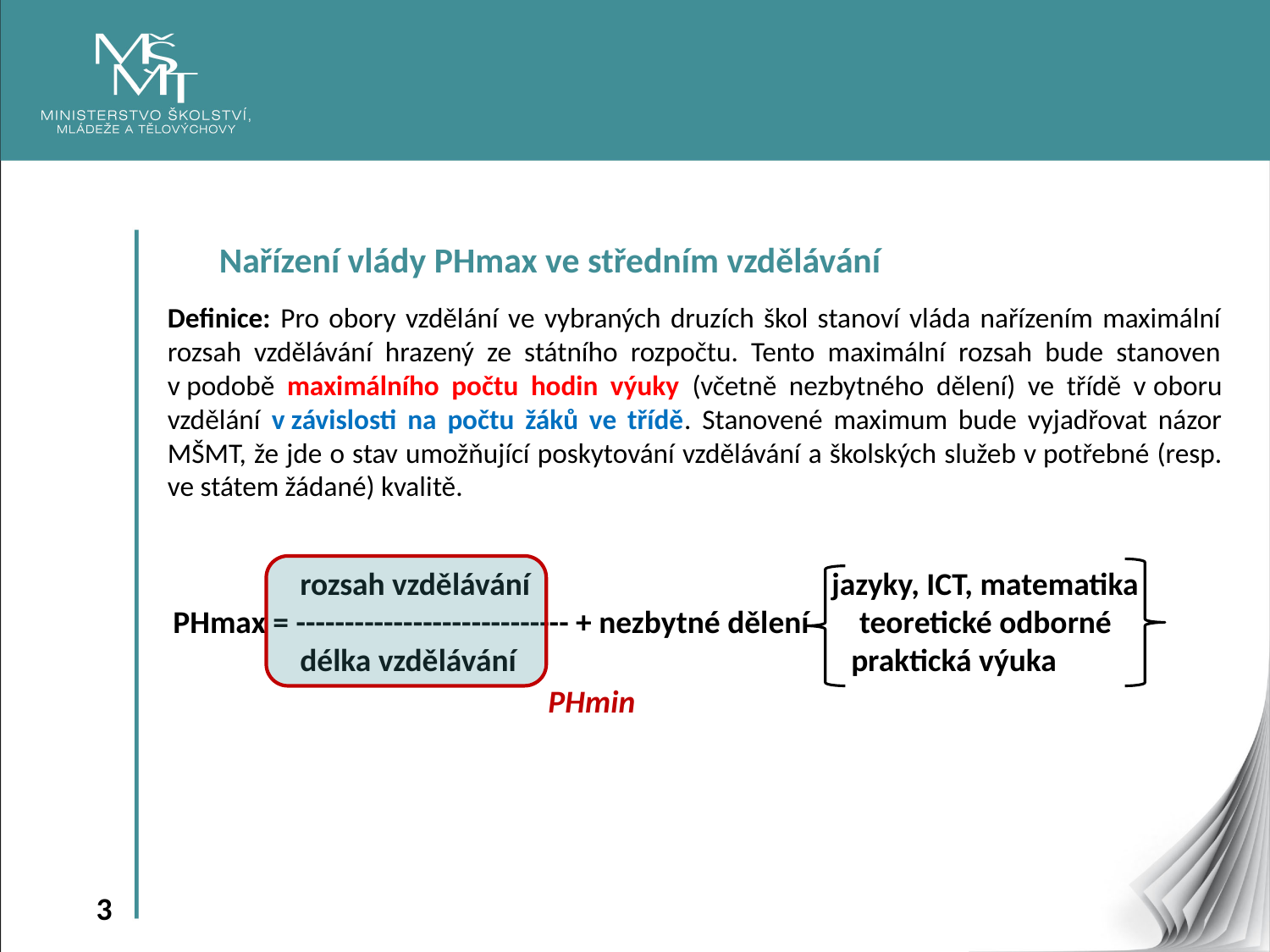

Definice: Pro obory vzdělání ve vybraných druzích škol stanoví vláda nařízením maximální rozsah vzdělávání hrazený ze státního rozpočtu. Tento maximální rozsah bude stanoven v podobě maximálního počtu hodin výuky (včetně nezbytného dělení) ve třídě v oboru vzdělání v závislosti na počtu žáků ve třídě. Stanovené maximum bude vyjadřovat názor MŠMT, že jde o stav umožňující poskytování vzdělávání a školských služeb v potřebné (resp. ve státem žádané) kvalitě.

Nařízení vlády PHmax ve středním vzdělávání

	rozsah vzdělávání		                     jazyky, ICT, matematika
PHmax = ---------------------------- + nezbytné dělení       teoretické odborné
	délka vzdělávání			      praktická výuka

PHmin